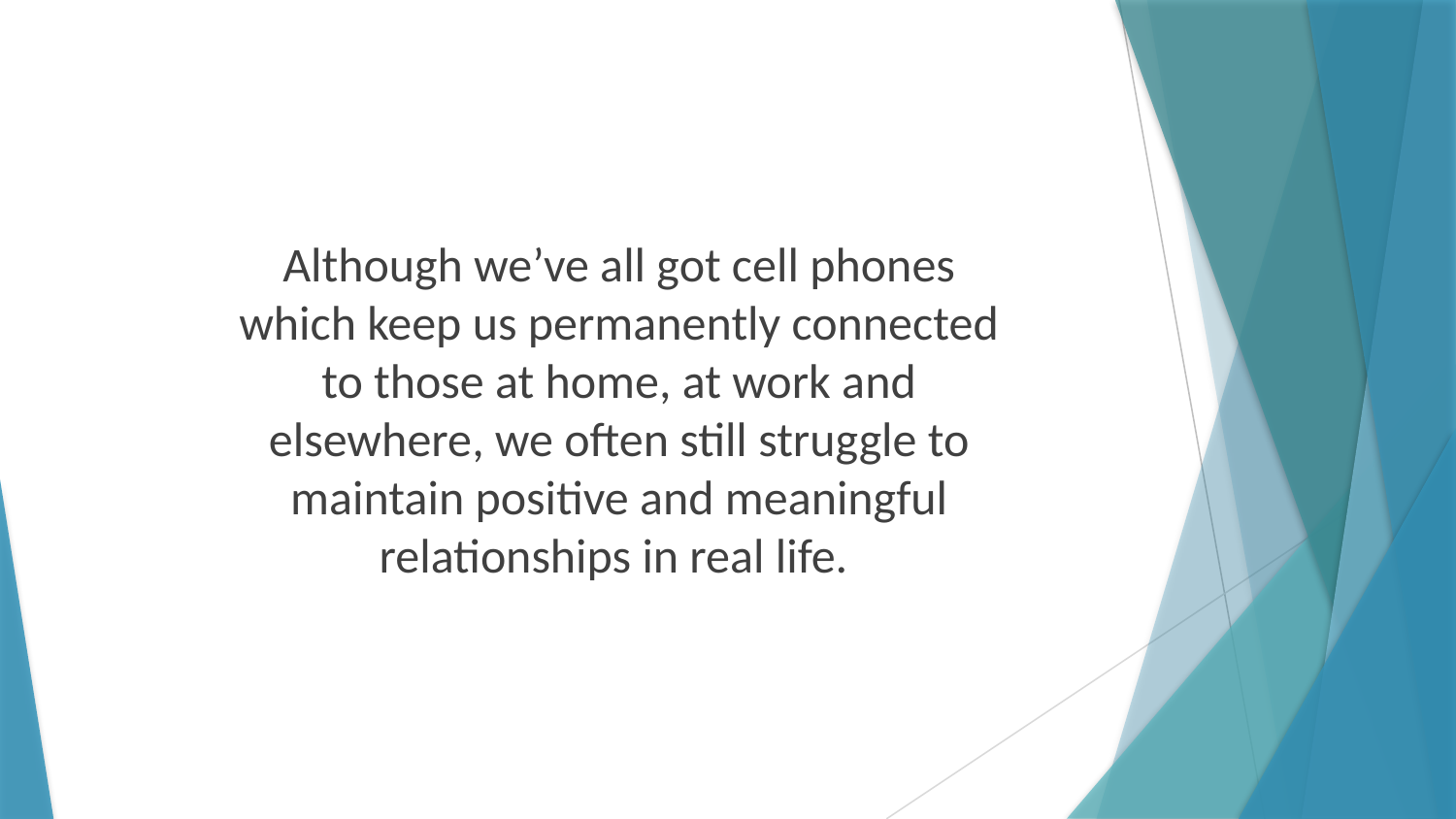

Although we’ve all got cell phones which keep us permanently connected to those at home, at work and elsewhere, we often still struggle to maintain positive and meaningful relationships in real life.